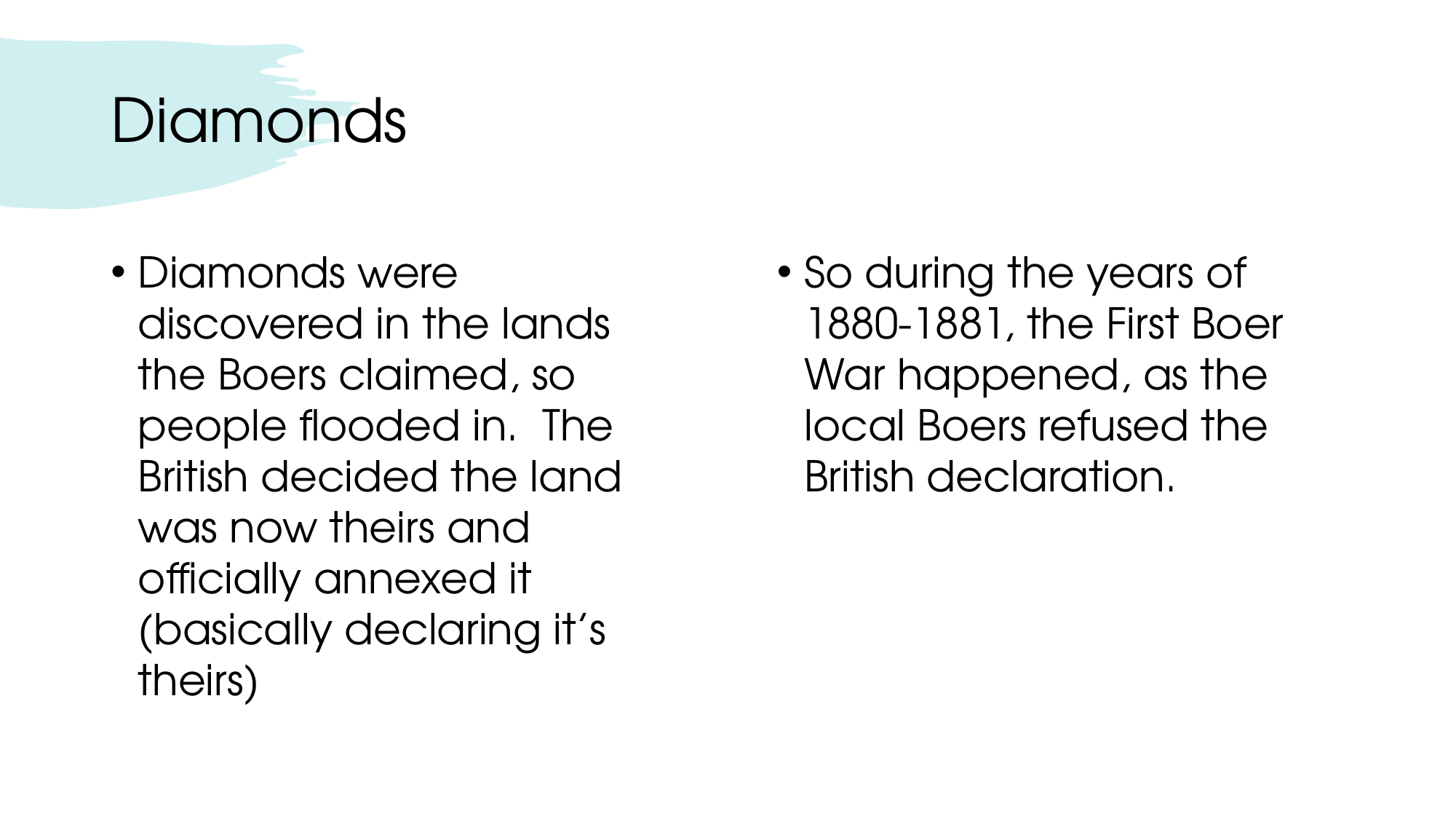

# Diamonds
Diamonds were discovered in the lands the Boers claimed, so people flooded in.  The British decided the land was now theirs and officially annexed it (basically declaring it’s theirs)
So during the years of 1880-1881, the First Boer War happened, as the local Boers refused the British declaration.